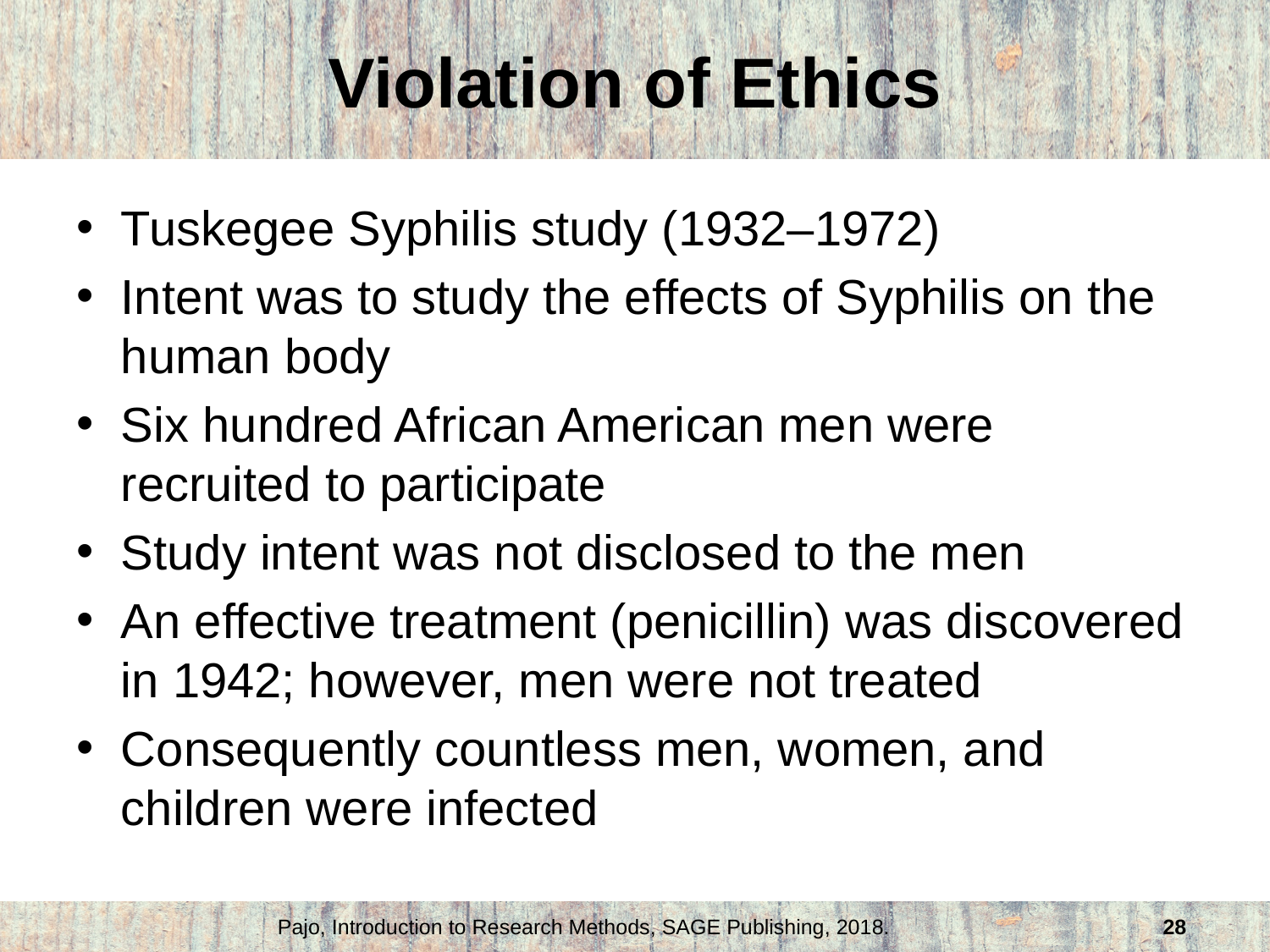

# Violation of Ethics
Tuskegee Syphilis study (1932–1972)
Intent was to study the effects of Syphilis on the human body
Six hundred African American men were recruited to participate
Study intent was not disclosed to the men
An effective treatment (penicillin) was discovered in 1942; however, men were not treated
Consequently countless men, women, and children were infected

Pajo, Introduction to Research Methods, SAGE Publishing, 2018.
28